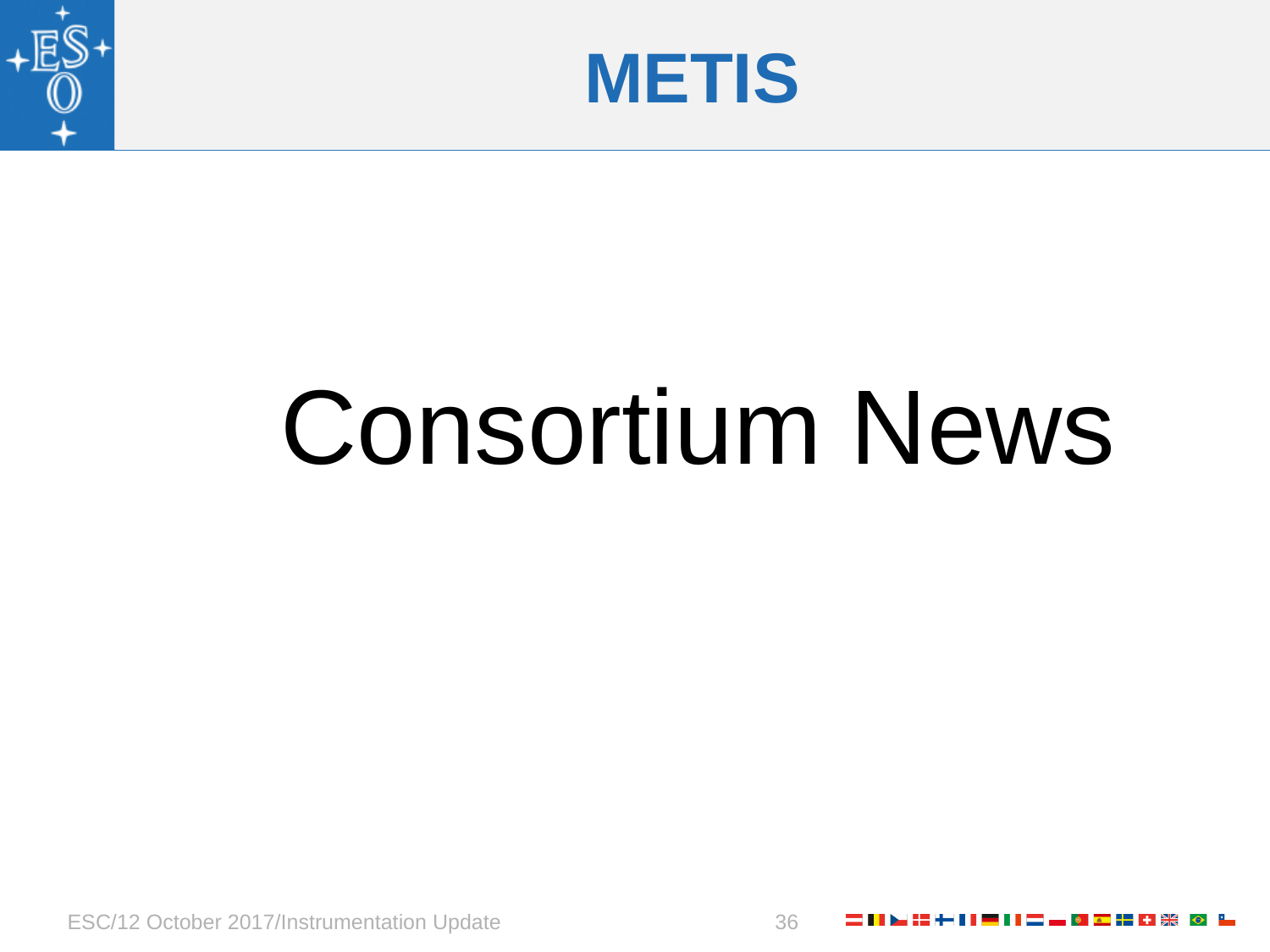

# METIS

Consortium News

ESC/12 October 2017/Instrumentation Update
36